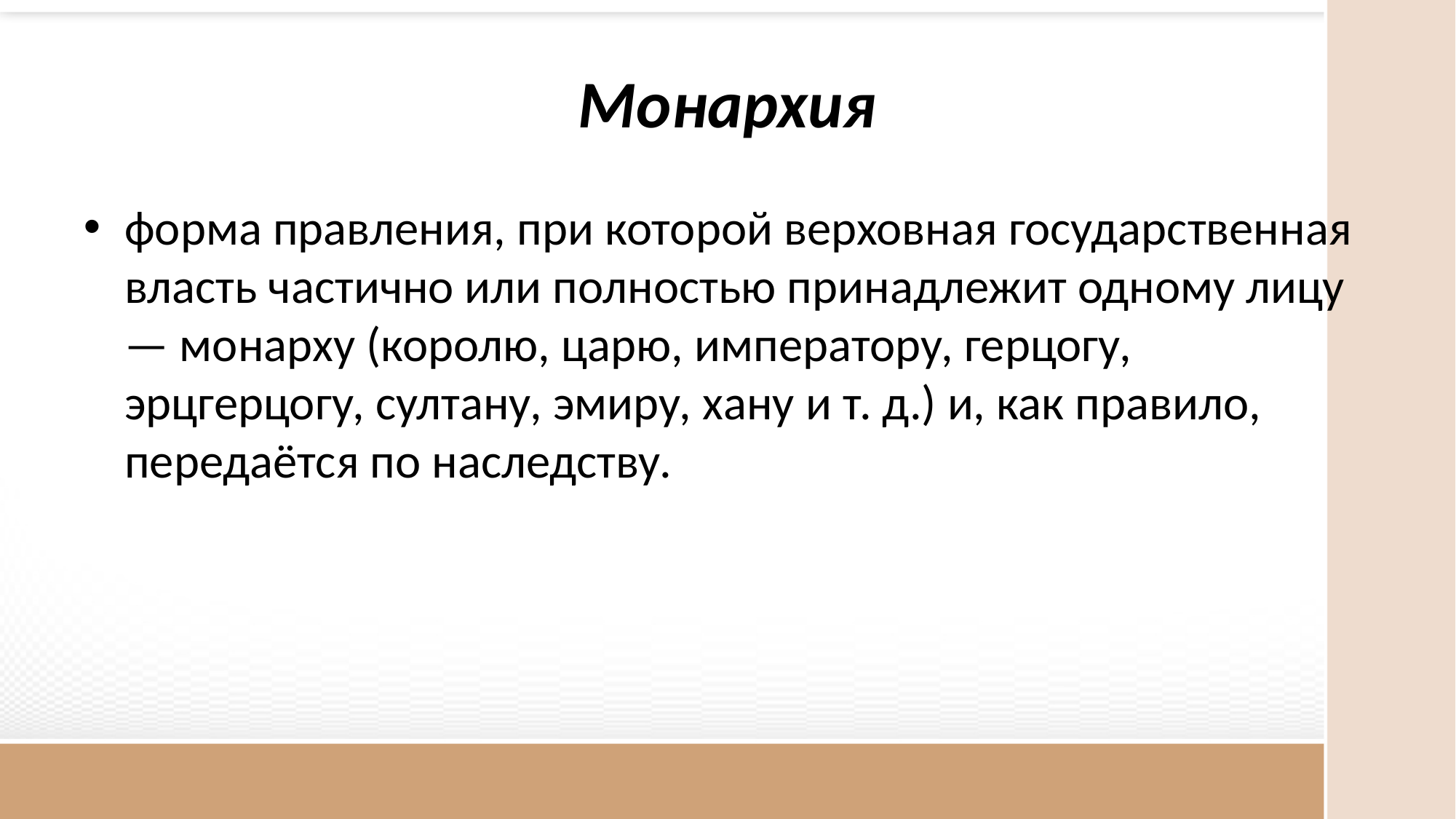

# Монархия
форма правления, при которой верховная государственная власть частично или полностью принадлежит одному лицу — монарху (королю, царю, императору, герцогу, эрцгерцогу, султану, эмиру, хану и т. д.) и, как правило, передаётся по наследству.